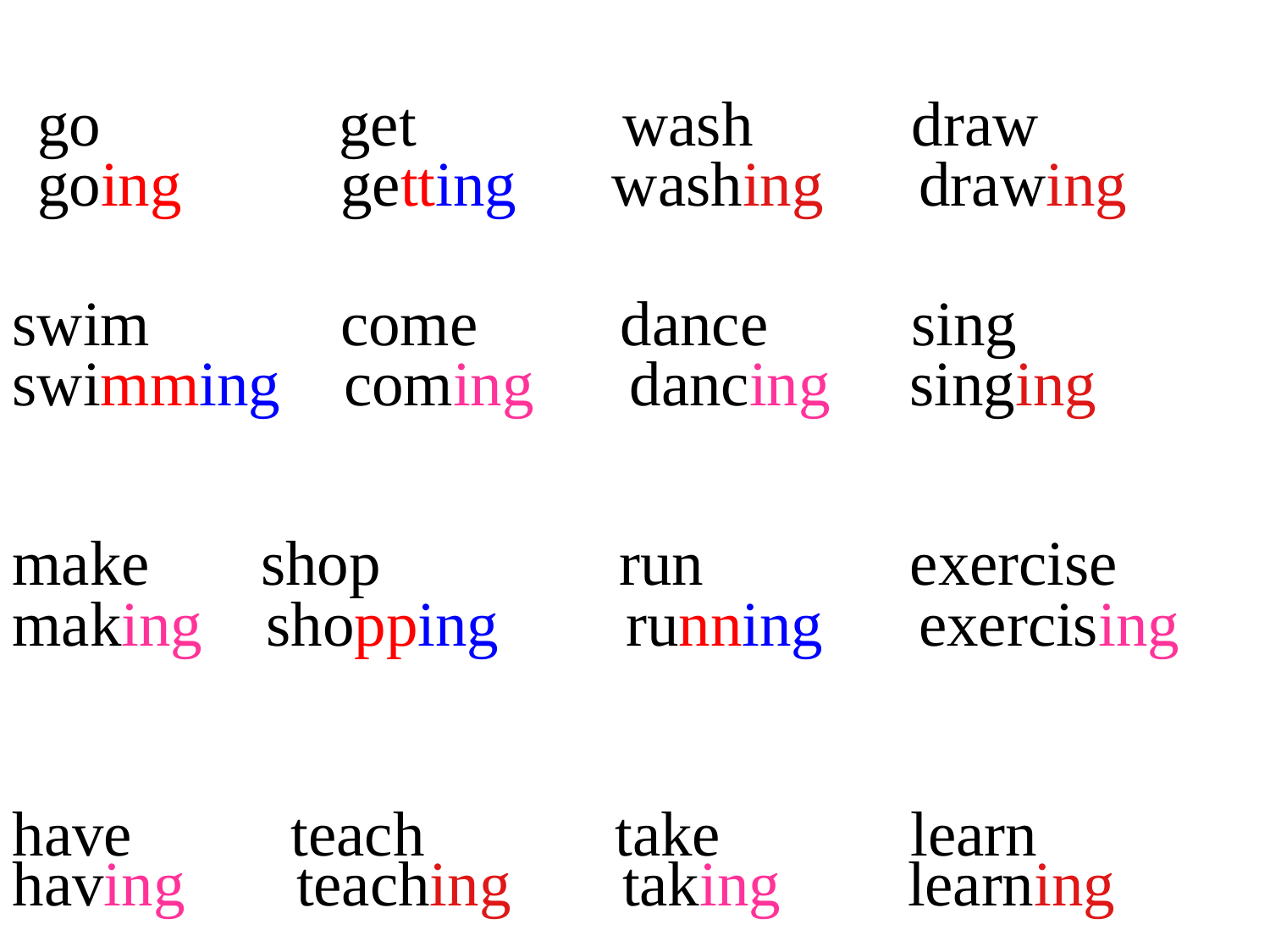

go               get             wash          draw
going          getting      washing      drawing
swim            come         dance         sing
swimming    coming      dancing     singing
make       shop               run             exercise
making    shopping        running      exercising
have          teach            take            learn
having       teaching       taking        learning